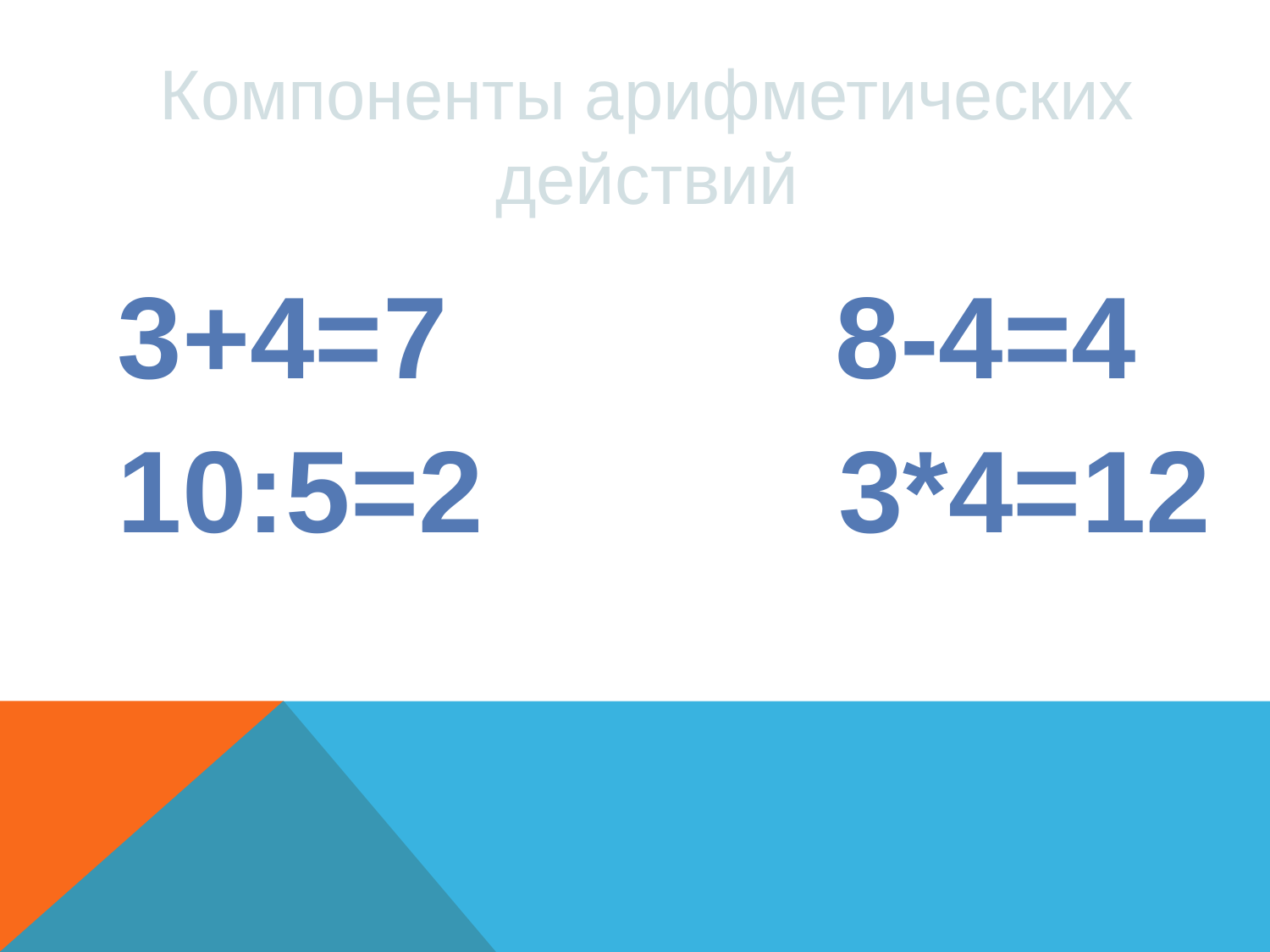

# Компоненты арифметических действий
3+4=7            8-4=4
10:5=2           3*4=12